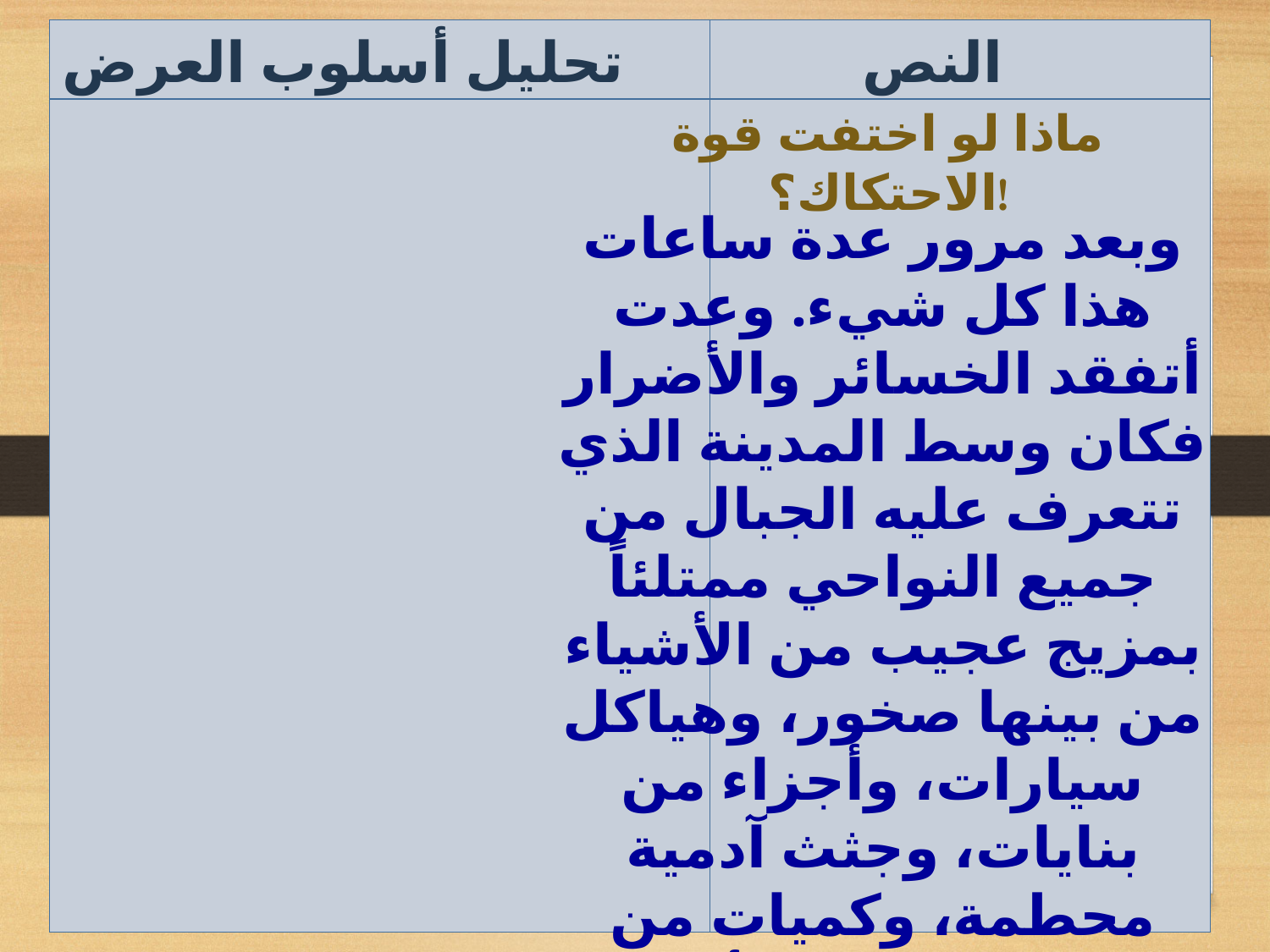

|  |  |
| --- | --- |
|  |  |
تحليل أسلوب العرض
النص
ماذا لو اختفت قوة الاحتكاك؟!
وبعد مرور عدة ساعات هذا كل شيء. وعدت أتفقد الخسائر والأضرار فكان وسط المدينة الذي تتعرف عليه الجبال من جميع النواحي ممتلئاً بمزيج عجيب من الأشياء من بينها صخور، وهياكل سيارات، وأجزاء من بنايات، وجثث آدمية محطمة، وكميات من التراب وقطع الأثاث، فيما كانت جوانب الجبال عارية من التراب تقريباً،